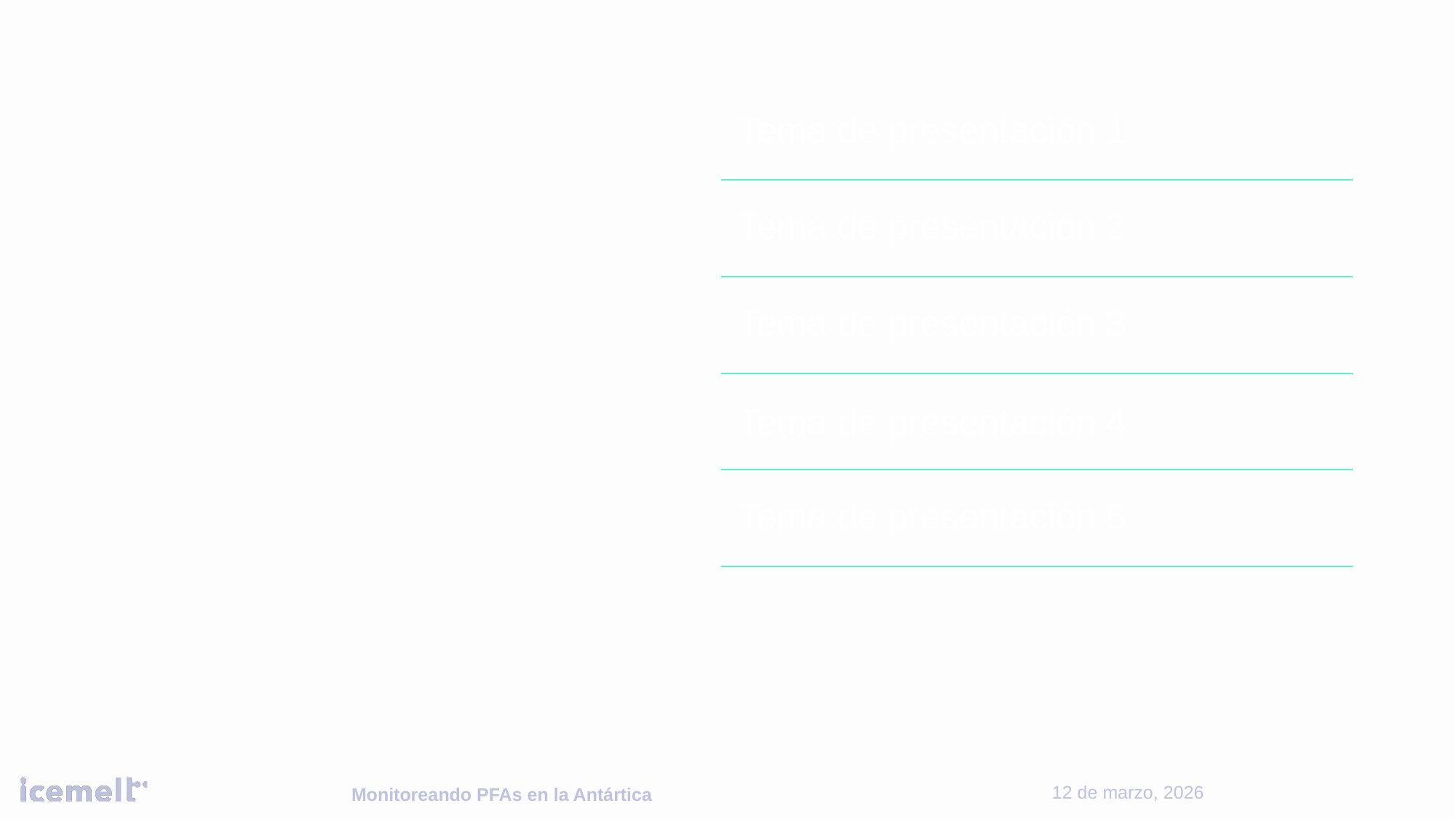

Contenidos
Tema de presentación 1
Tema de presentación 2
Tema de presentación 3
Tema de presentación 4
Tema de presentación 5
12 de marzo, 2026
Monitoreando PFAs en la Antártica